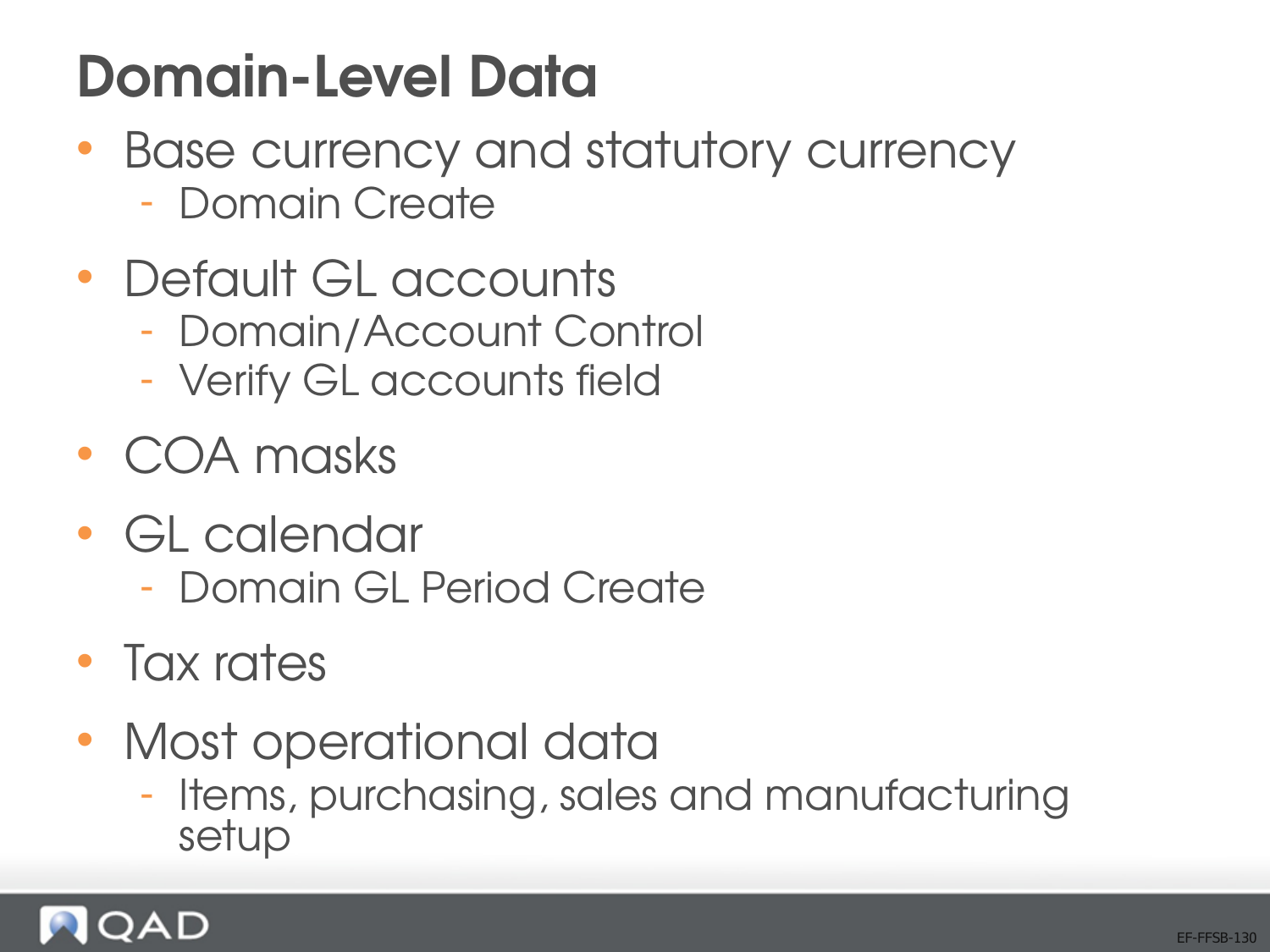

# Domain-Level Data
Base currency and statutory currency
Domain Create
Default GL accounts
Domain/Account Control
Verify GL accounts field
COA masks
GL calendar
Domain GL Period Create
Tax rates
Most operational data
Items, purchasing, sales and manufacturing setup
EF-FFSB-130